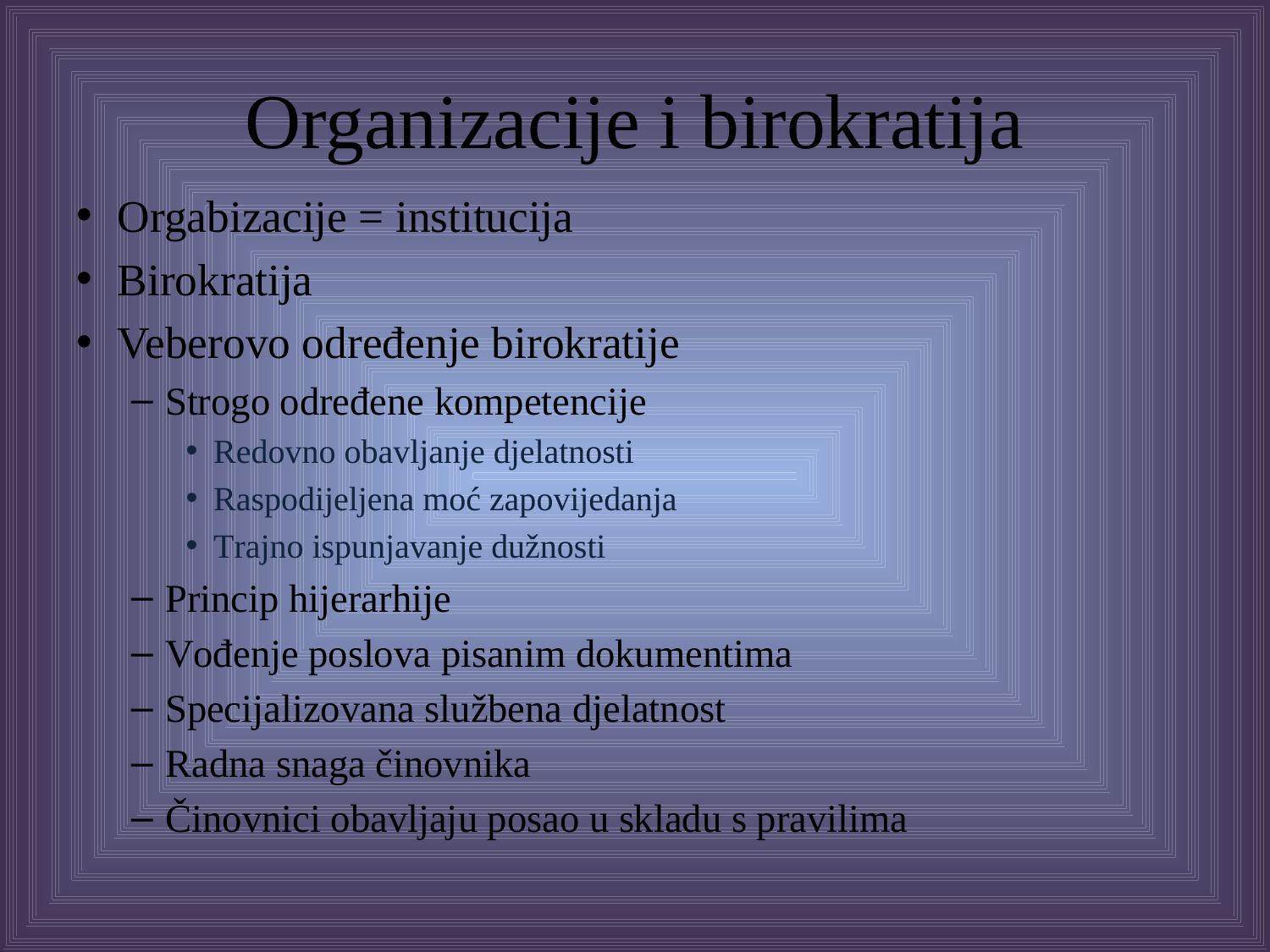

# Organizacije i birokratija
Orgabizacije = institucija
Birokratija
Veberovo određenje birokratije
Strogo određene kompetencije
Redovno obavljanje djelatnosti
Raspodijeljena moć zapovijedanja
Trajno ispunjavanje dužnosti
Princip hijerarhije
Vođenje poslova pisanim dokumentima
Specijalizovana službena djelatnost
Radna snaga činovnika
Činovnici obavljaju posao u skladu s pravilima